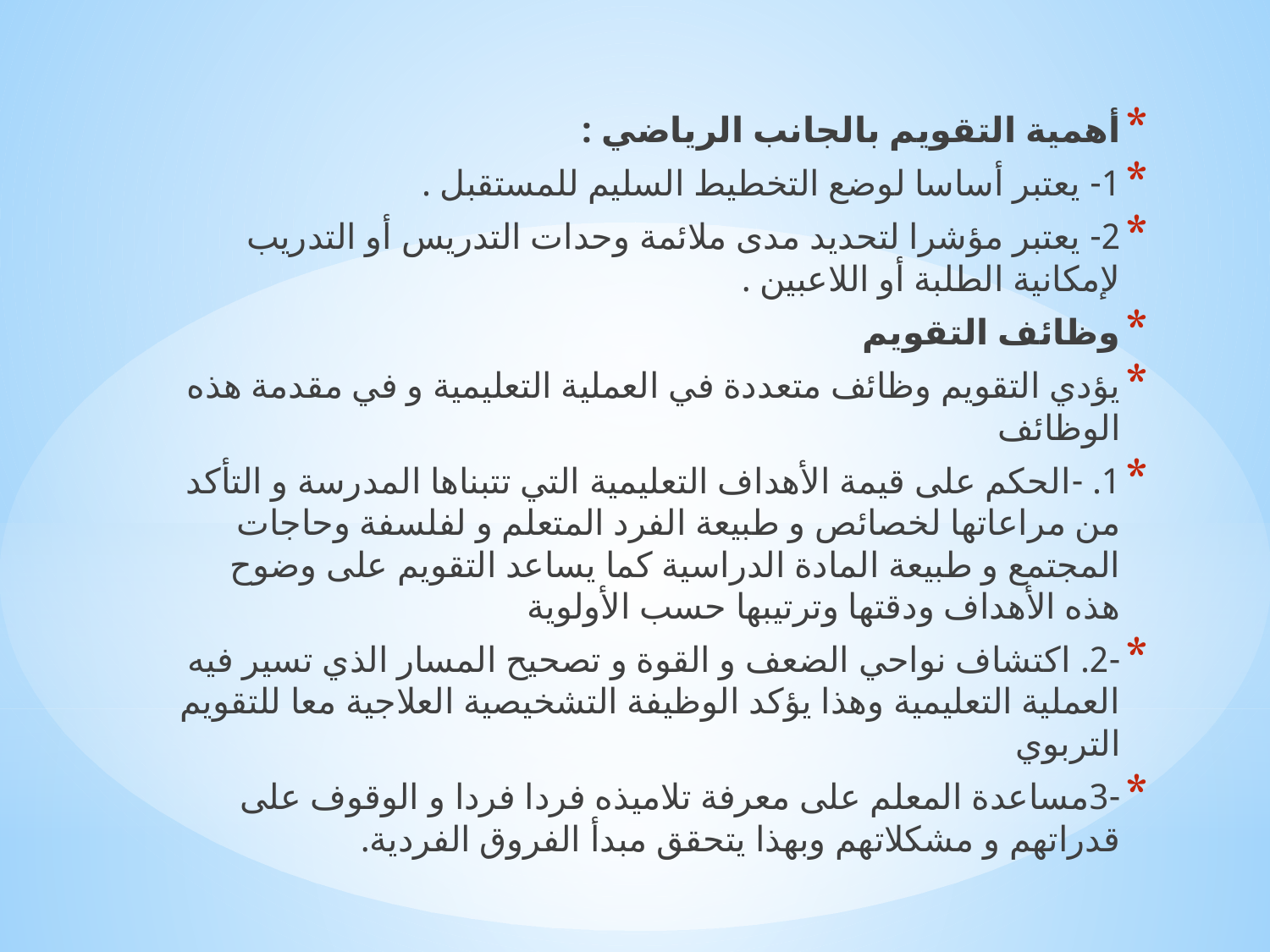

أهمية التقويم بالجانب الرياضي :
1- يعتبر أساسا لوضع التخطيط السليم للمستقبل .
2- يعتبر مؤشرا لتحديد مدى ملائمة وحدات التدريس أو التدريب لإمكانية الطلبة أو اللاعبين .
وظائف التقويم
يؤدي التقويم وظائف متعددة في العملية التعليمية و في مقدمة هذه الوظائف
1. -الحكم على قيمة الأهداف التعليمية التي تتبناها المدرسة و التأكد من مراعاتها لخصائص و طبيعة الفرد المتعلم و لفلسفة وحاجات المجتمع و طبيعة المادة الدراسية كما يساعد التقويم على وضوح هذه الأهداف ودقتها وترتيبها حسب الأولوية
-2. اكتشاف نواحي الضعف و القوة و تصحيح المسار الذي تسير فيه العملية التعليمية وهذا يؤكد الوظيفة التشخيصية العلاجية معا للتقويم التربوي
-3مساعدة المعلم على معرفة تلاميذه فردا فردا و الوقوف على قدراتهم و مشكلاتهم وبهذا يتحقق مبدأ الفروق الفردية.